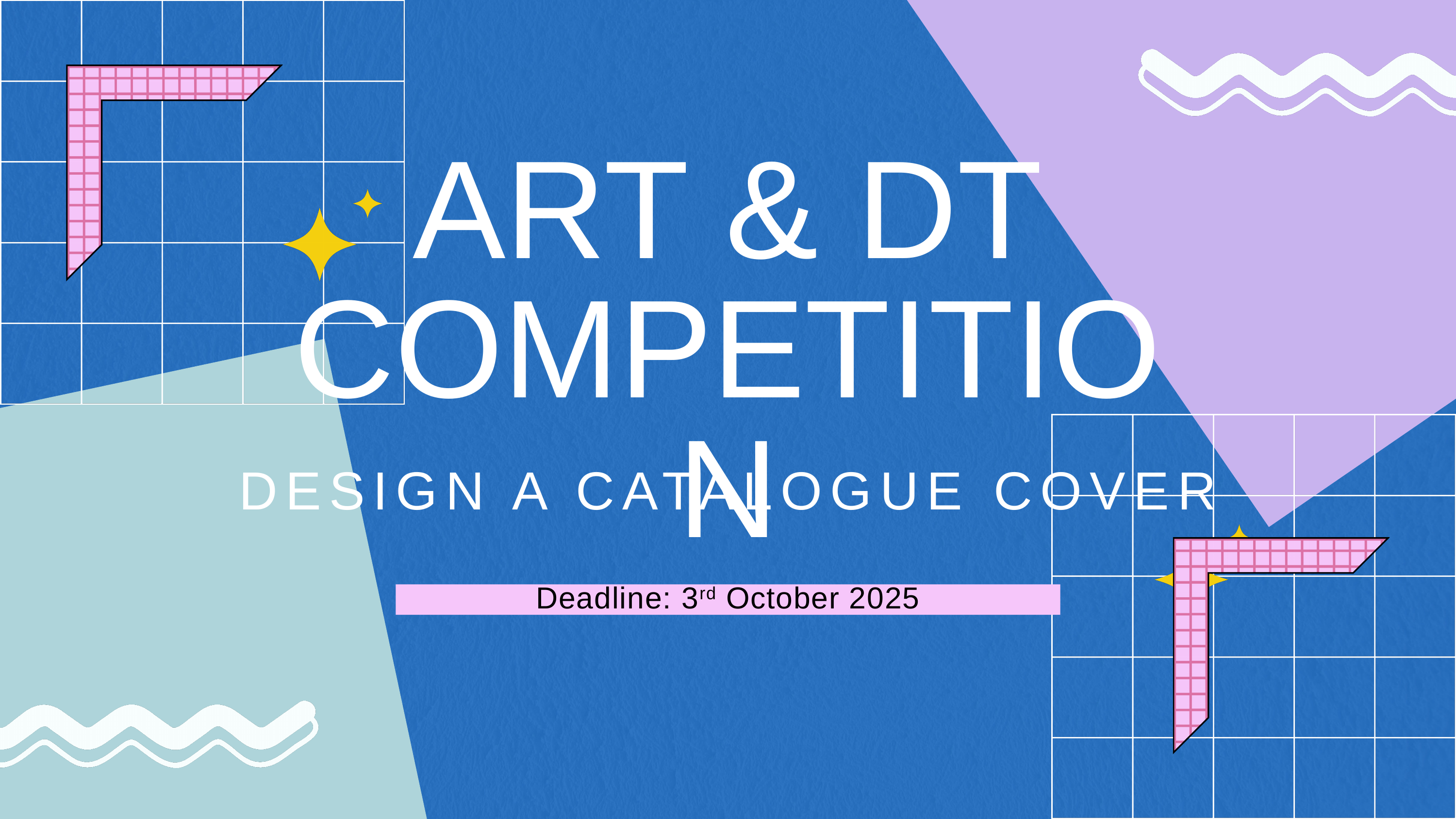

ART & DT
COMPETITION

DESIGN A CATALOGUE COVER

Deadline: 3rd October 2025